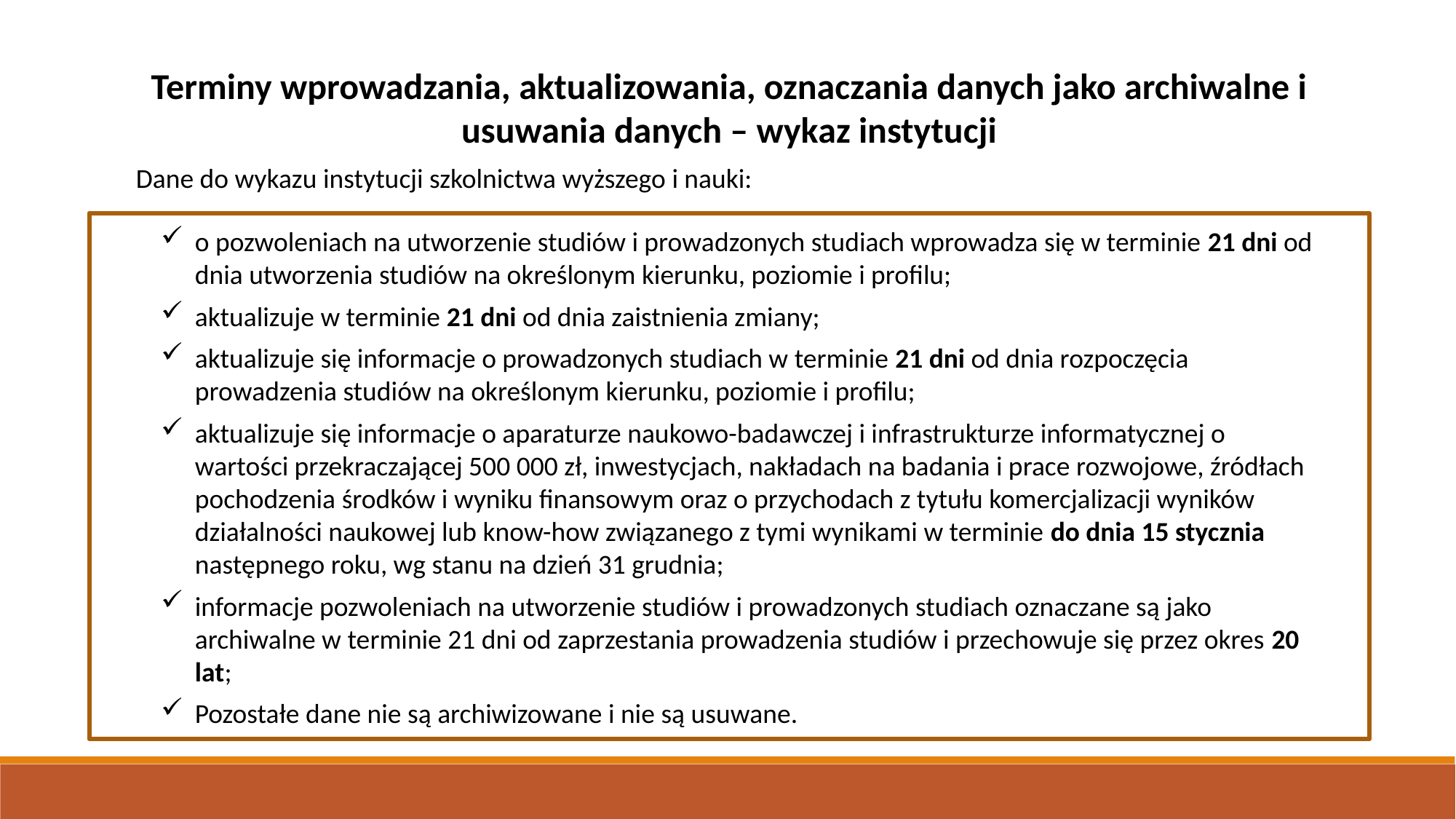

Terminy wprowadzania, aktualizowania, oznaczania danych jako archiwalne i usuwania danych – wykaz instytucji
Dane do wykazu instytucji szkolnictwa wyższego i nauki:

o pozwoleniach na utworzenie studiów i prowadzonych studiach wprowadza się w terminie 21 dni od dnia utworzenia studiów na określonym kierunku, poziomie i profilu;
aktualizuje w terminie 21 dni od dnia zaistnienia zmiany;
aktualizuje się informacje o prowadzonych studiach w terminie 21 dni od dnia rozpoczęcia prowadzenia studiów na określonym kierunku, poziomie i profilu;
aktualizuje się informacje o aparaturze naukowo-badawczej i infrastrukturze informatycznej o wartości przekraczającej 500 000 zł, inwestycjach, nakładach na badania i prace rozwojowe, źródłach pochodzenia środków i wyniku finansowym oraz o przychodach z tytułu komercjalizacji wyników działalności naukowej lub know-how związanego z tymi wynikami w terminie do dnia 15 stycznia następnego roku, wg stanu na dzień 31 grudnia;
informacje pozwoleniach na utworzenie studiów i prowadzonych studiach oznaczane są jako archiwalne w terminie 21 dni od zaprzestania prowadzenia studiów i przechowuje się przez okres 20 lat;
Pozostałe dane nie są archiwizowane i nie są usuwane.